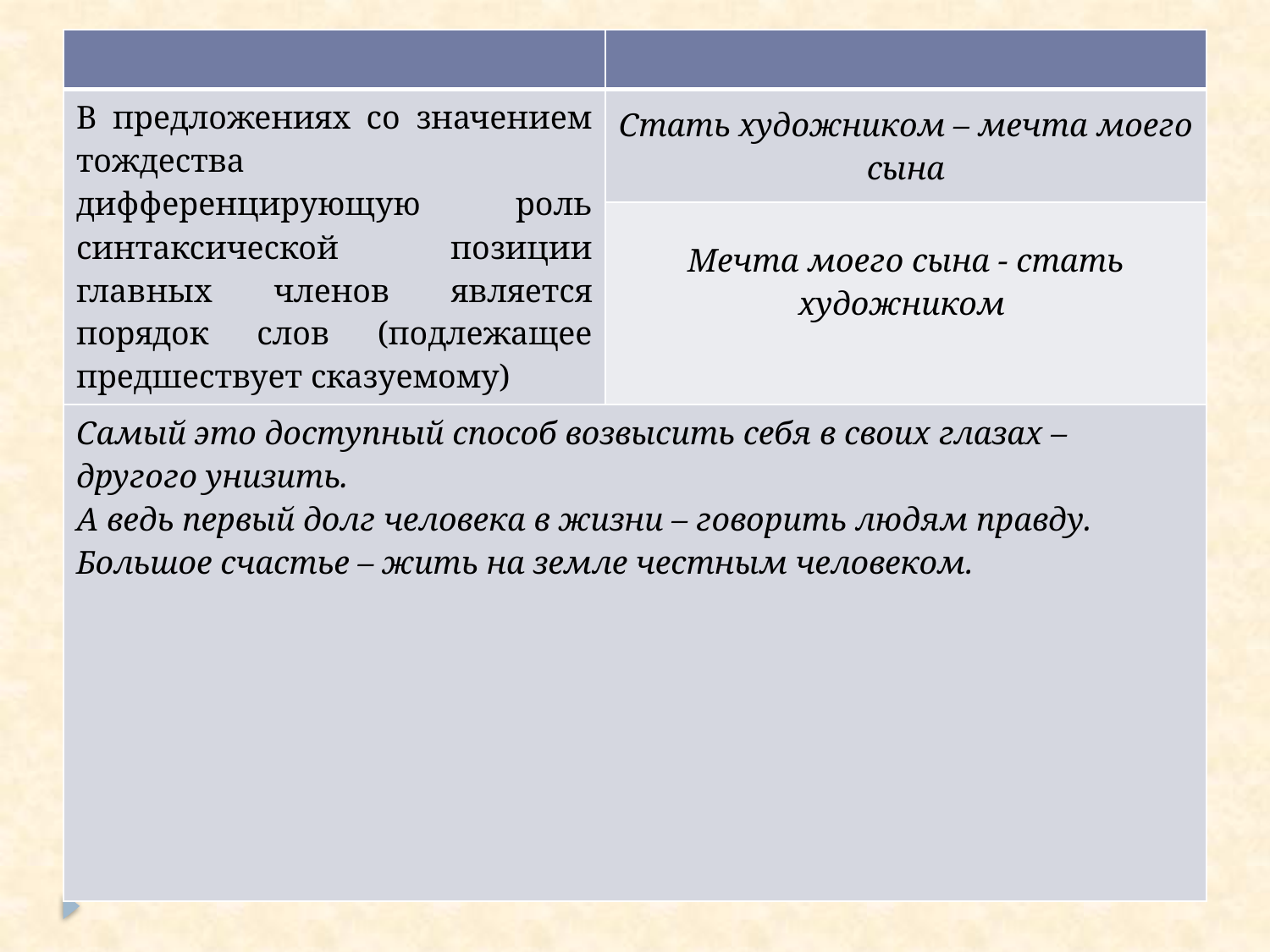

#
|  |  |
| --- | --- |
| В предложениях со значением тождества дифференцирующую роль синтаксической позиции главных членов является порядок слов (подлежащее предшествует сказуемому) | Стать художником – мечта моего сына |
|  | Мечта моего сына - стать художником |
| Самый это доступный способ возвысить себя в своих глазах – другого унизить. А ведь первый долг человека в жизни – говорить людям правду. Большое счастье – жить на земле честным человеком. |  |